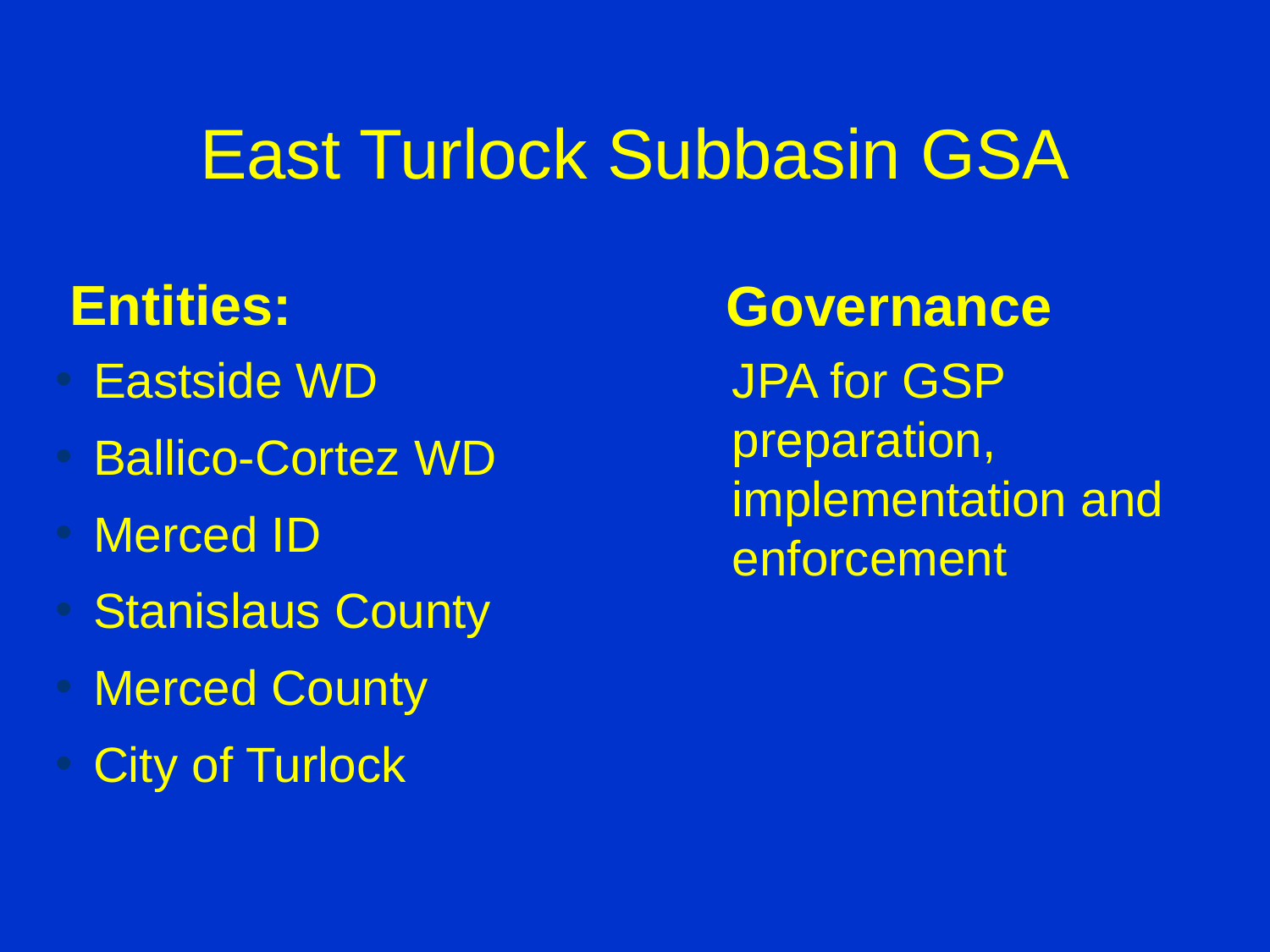

# East Turlock Subbasin GSA
Entities:
Governance
Eastside WD
Ballico-Cortez WD
Merced ID
Stanislaus County
Merced County
City of Turlock
JPA for GSP preparation, implementation and enforcement